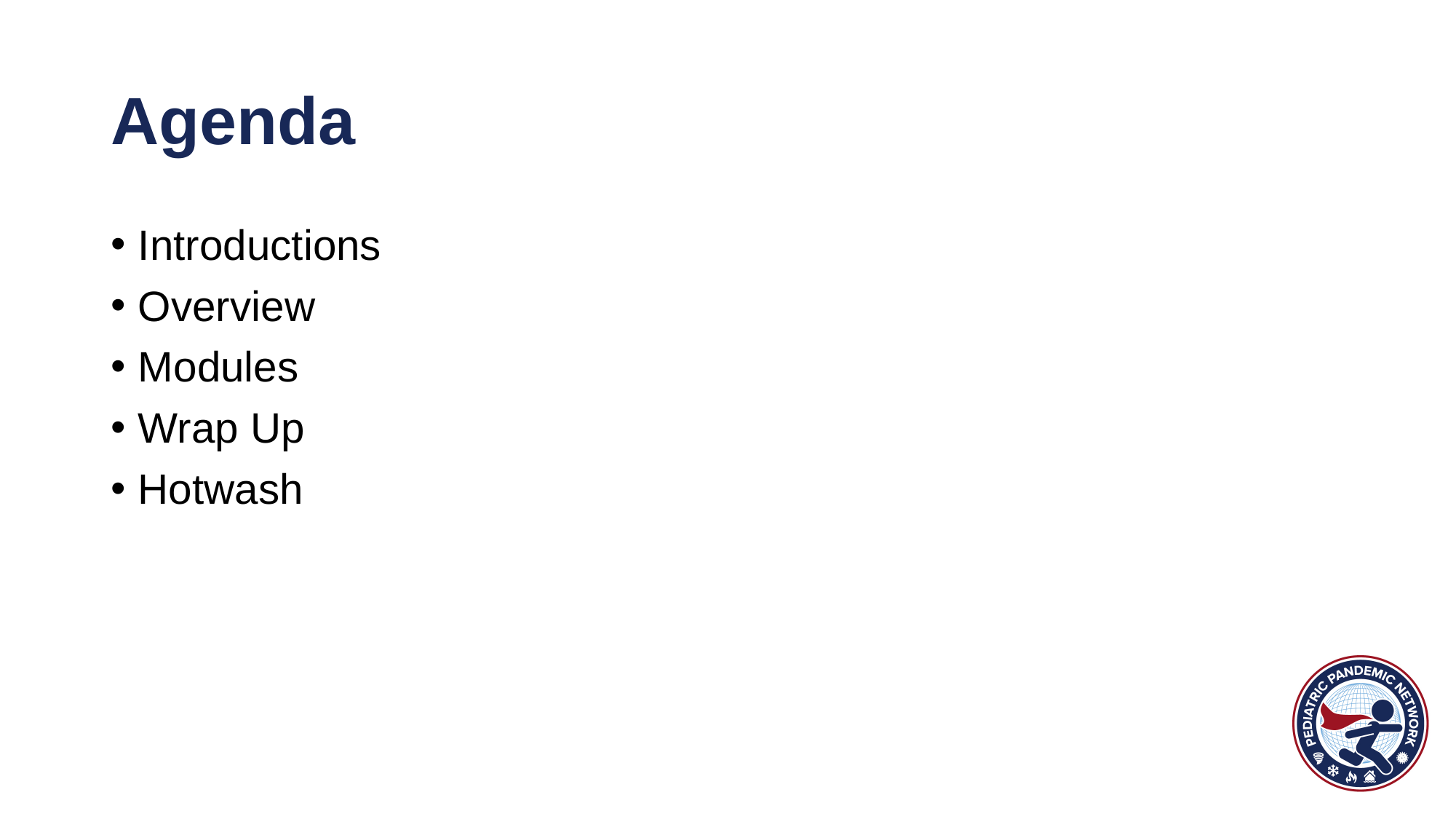

# Agenda
Introductions
Overview
Modules
Wrap Up
Hotwash